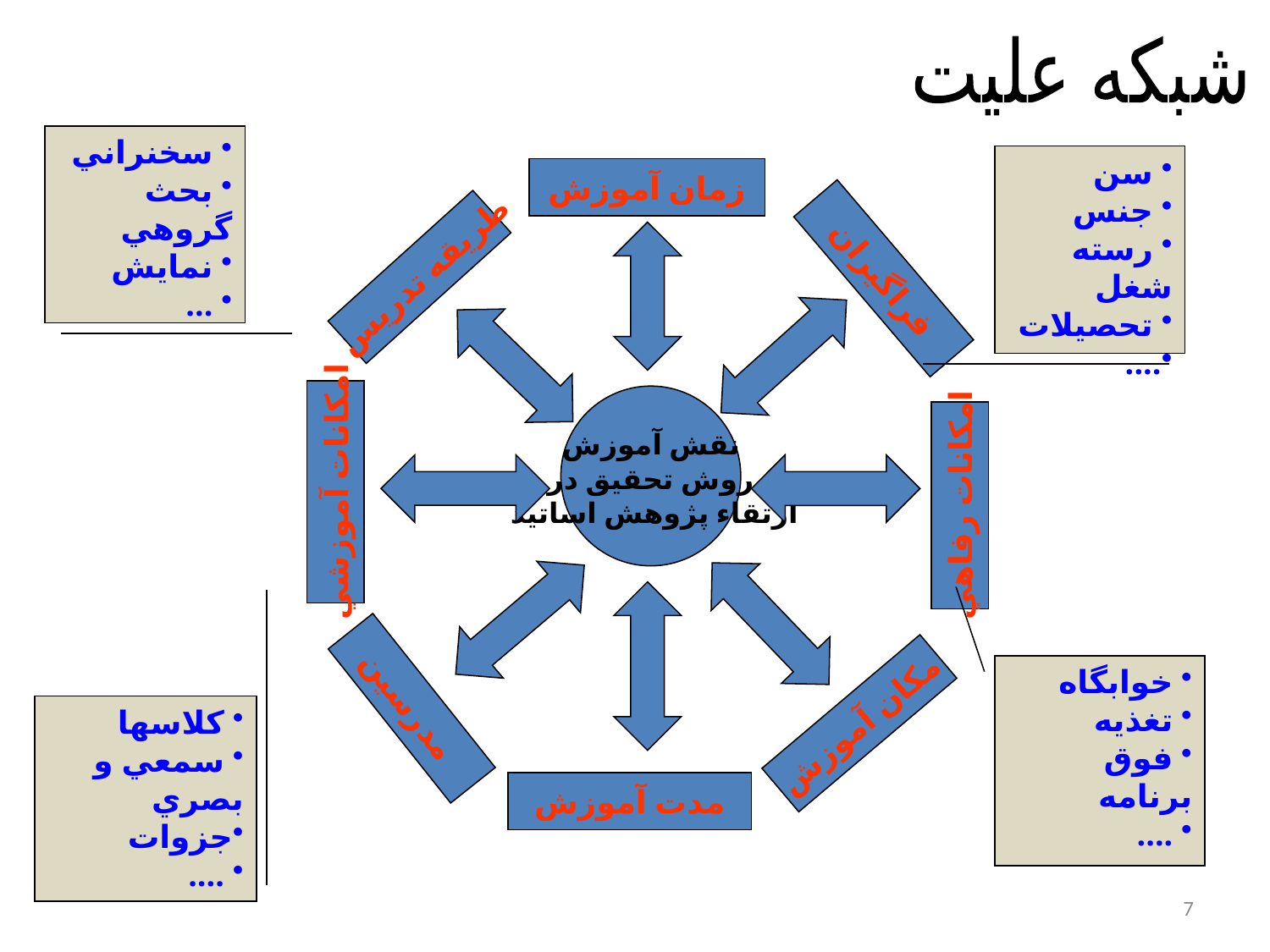

شبکه عليت
 سخنراني
 بحث گروهي
 نمايش
 ...
 سن
 جنس
 رسته شغل
 تحصيلات
....
زمان آموزش

 طريقه تدريس
فراگيران

 نقش آموزش
روش تحقیق در
 ارتقاء پژوهش اساتید

امکانات آموزشي
امکانات رفاهي

 خوابگاه
 تغذيه
 فوق برنامه
 ....
مدرسين
مکان آموزش
 کلاسها
 سمعي و بصري
جزوات
 ....
مدت آموزش
7